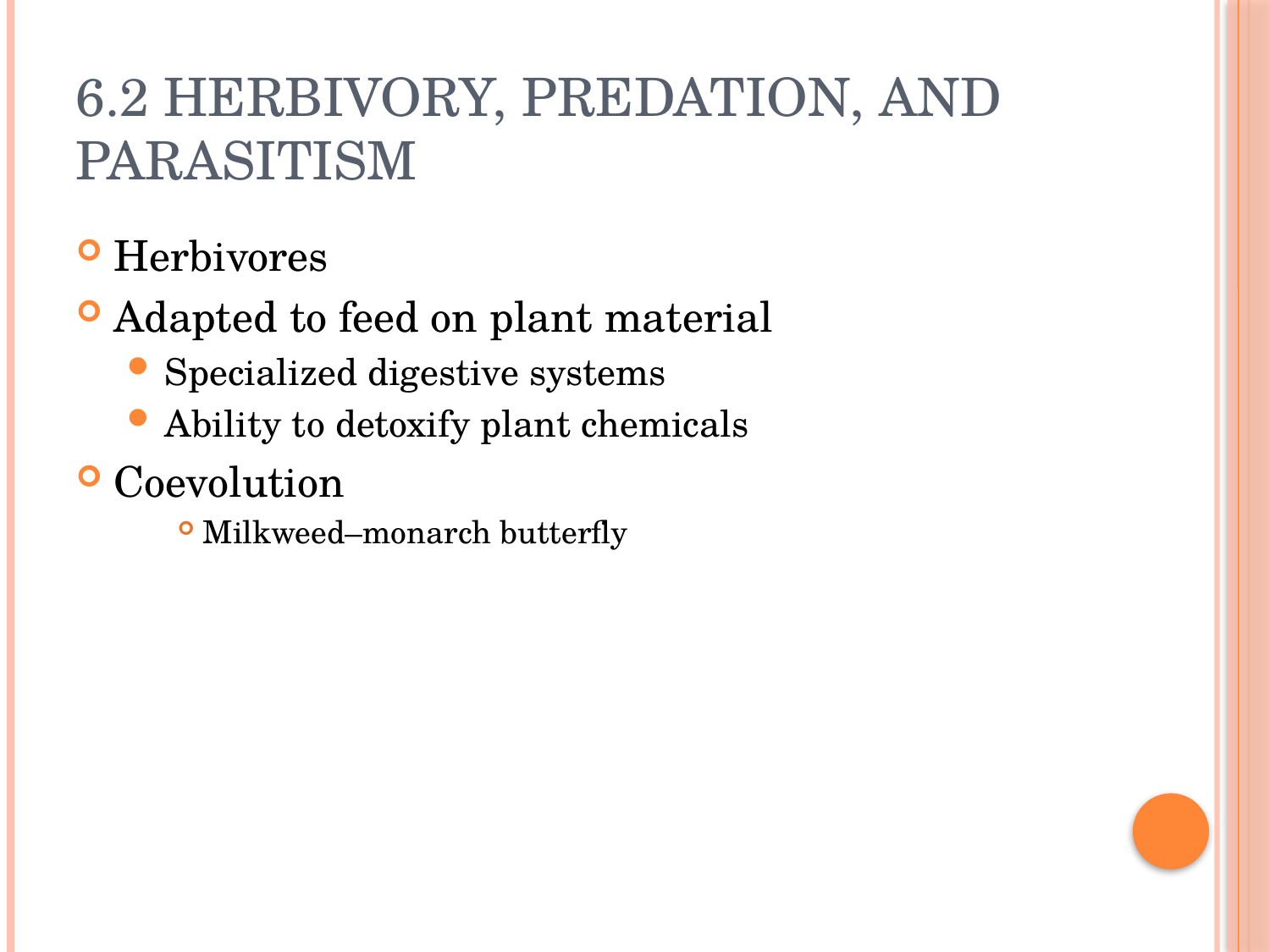

# 6.2 Herbivory, Predation, and Parasitism
Herbivores
Adapted to feed on plant material
Specialized digestive systems
Ability to detoxify plant chemicals
Coevolution
Milkweed–monarch butterfly